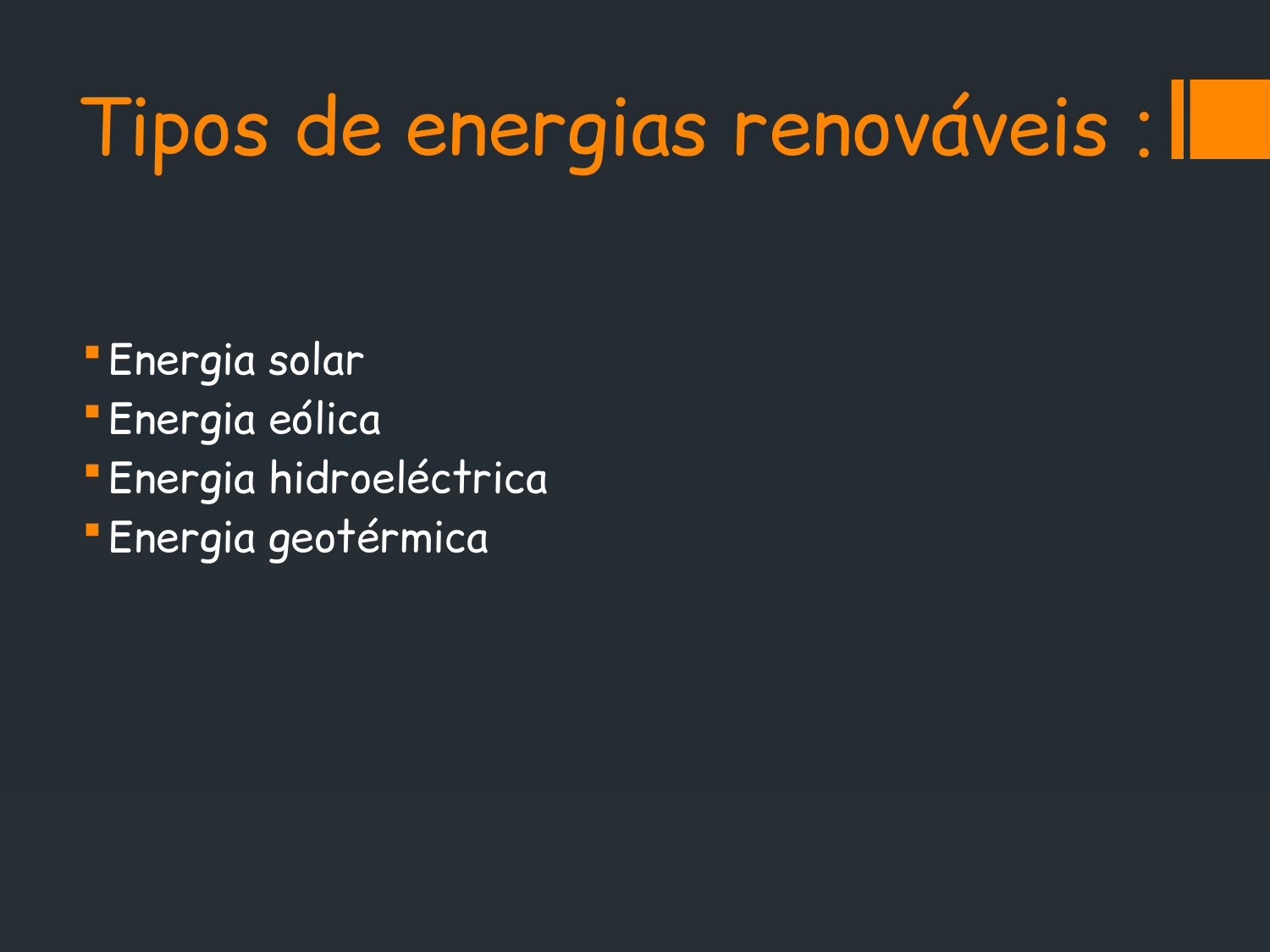

# Tipos de energias renováveis :
Energia solar
Energia eólica
Energia hidroeléctrica
Energia geotérmica